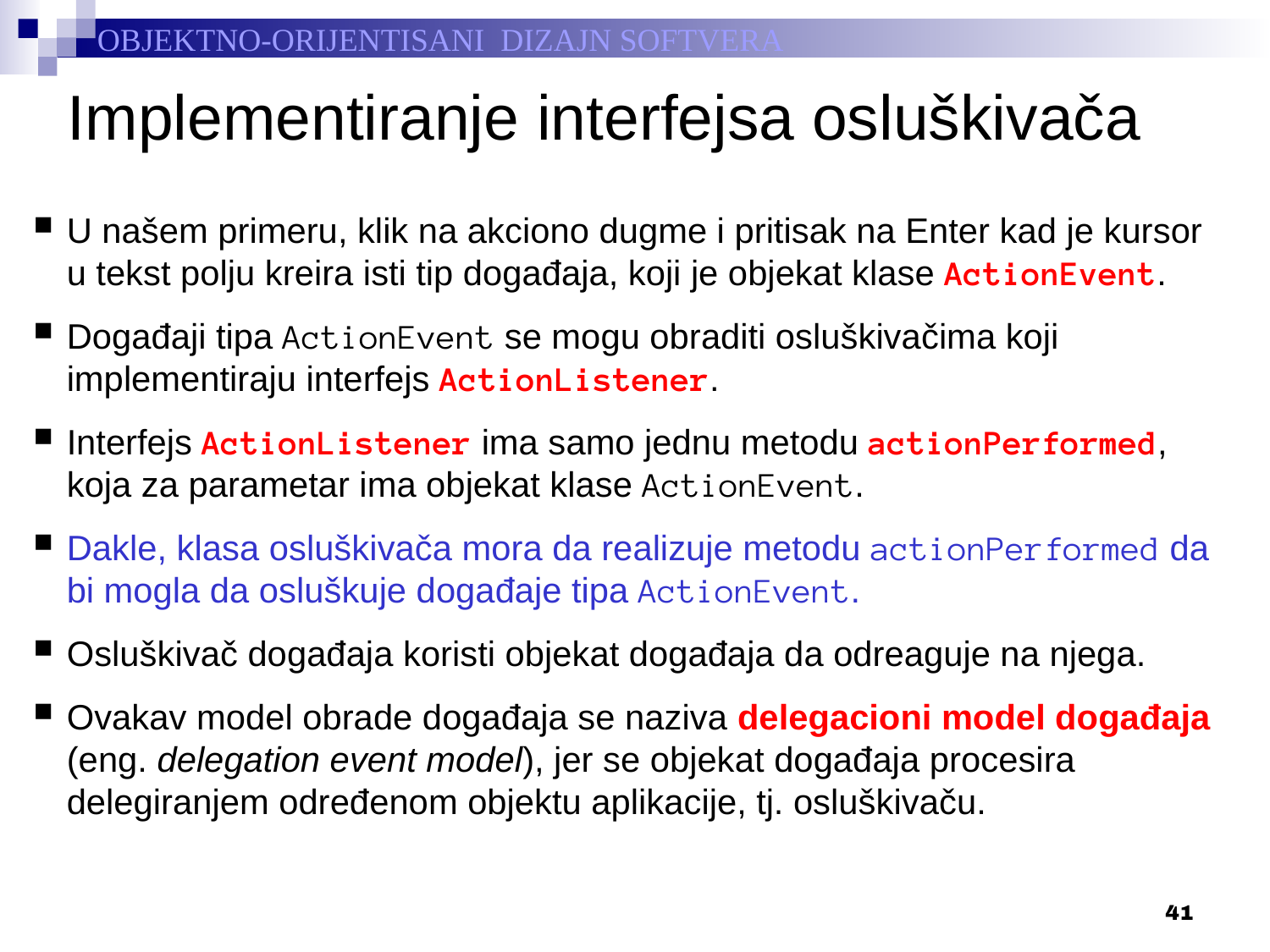

# Implementiranje interfejsa osluškivača
U našem primeru, klik na akciono dugme i pritisak na Enter kad je kursor u tekst polju kreira isti tip događaja, koji je objekat klase ActionEvent.
Događaji tipa ActionEvent se mogu obraditi osluškivačima koji implementiraju interfejs ActionListener.
Interfejs ActionListener ima samo jednu metodu actionPerformed, koja za parametar ima objekat klase ActionEvent.
Dakle, klasa osluškivača mora da realizuje metodu actionPerformed da bi mogla da osluškuje događaje tipa ActionEvent.
Osluškivač događaja koristi objekat događaja da odreaguje na njega.
Ovakav model obrade događaja se naziva delegacioni model događaja (eng. delegation event model), jer se objekat događaja procesira delegiranjem određenom objektu aplikacije, tj. osluškivaču.
41